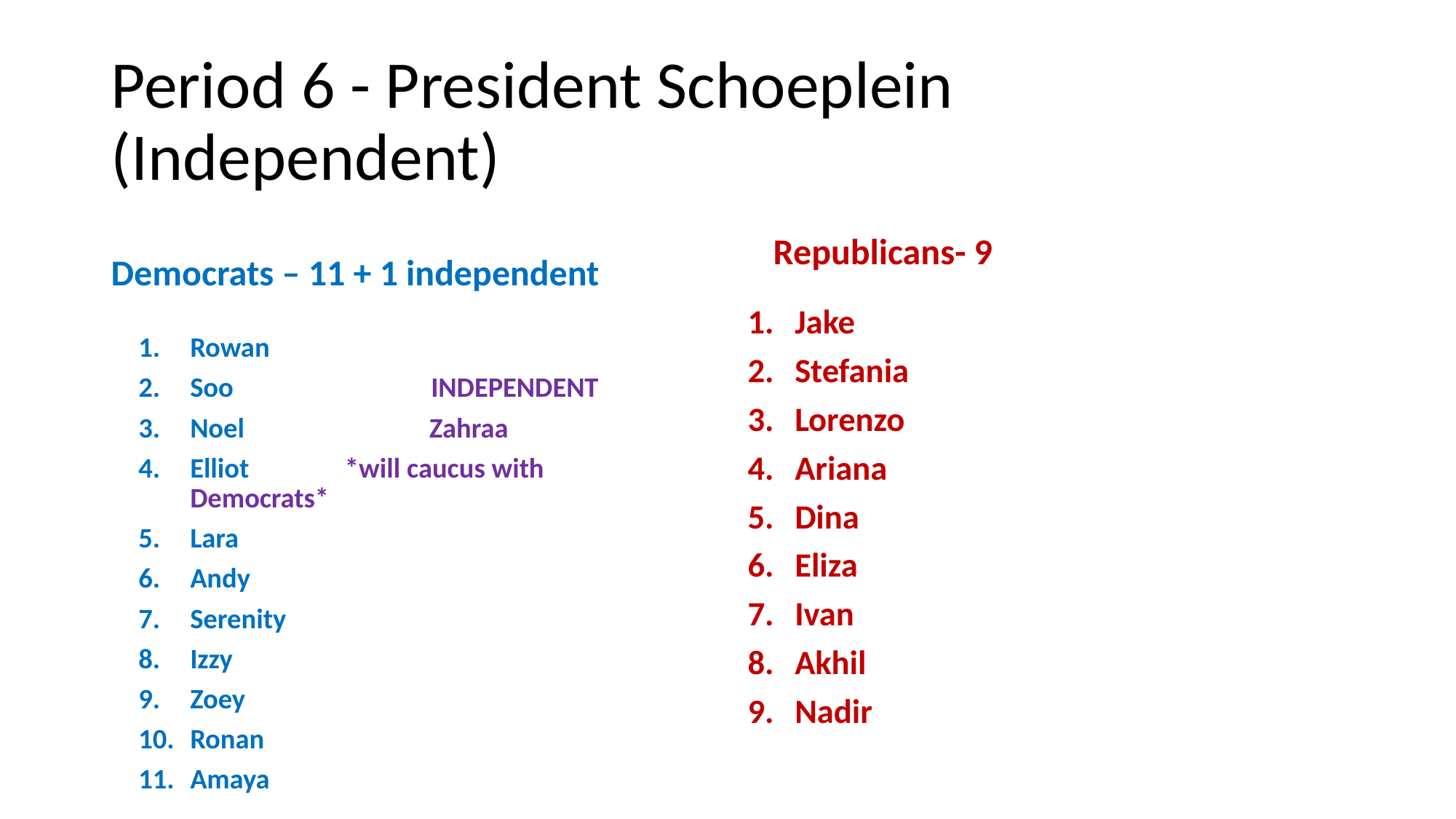

# Period 6 - President Schoeplein (Independent)
Democrats – 11 + 1 independent
Republicans- 9
Jake
Stefania
Lorenzo
Ariana
Dina
Eliza
Ivan
Akhil
Nadir

Rowan
Soo                               INDEPENDENT
Noel                             Zahraa
Elliot	             *will caucus with  				Democrats*
Lara
Andy
Serenity
Izzy
Zoey
Ronan
Amaya